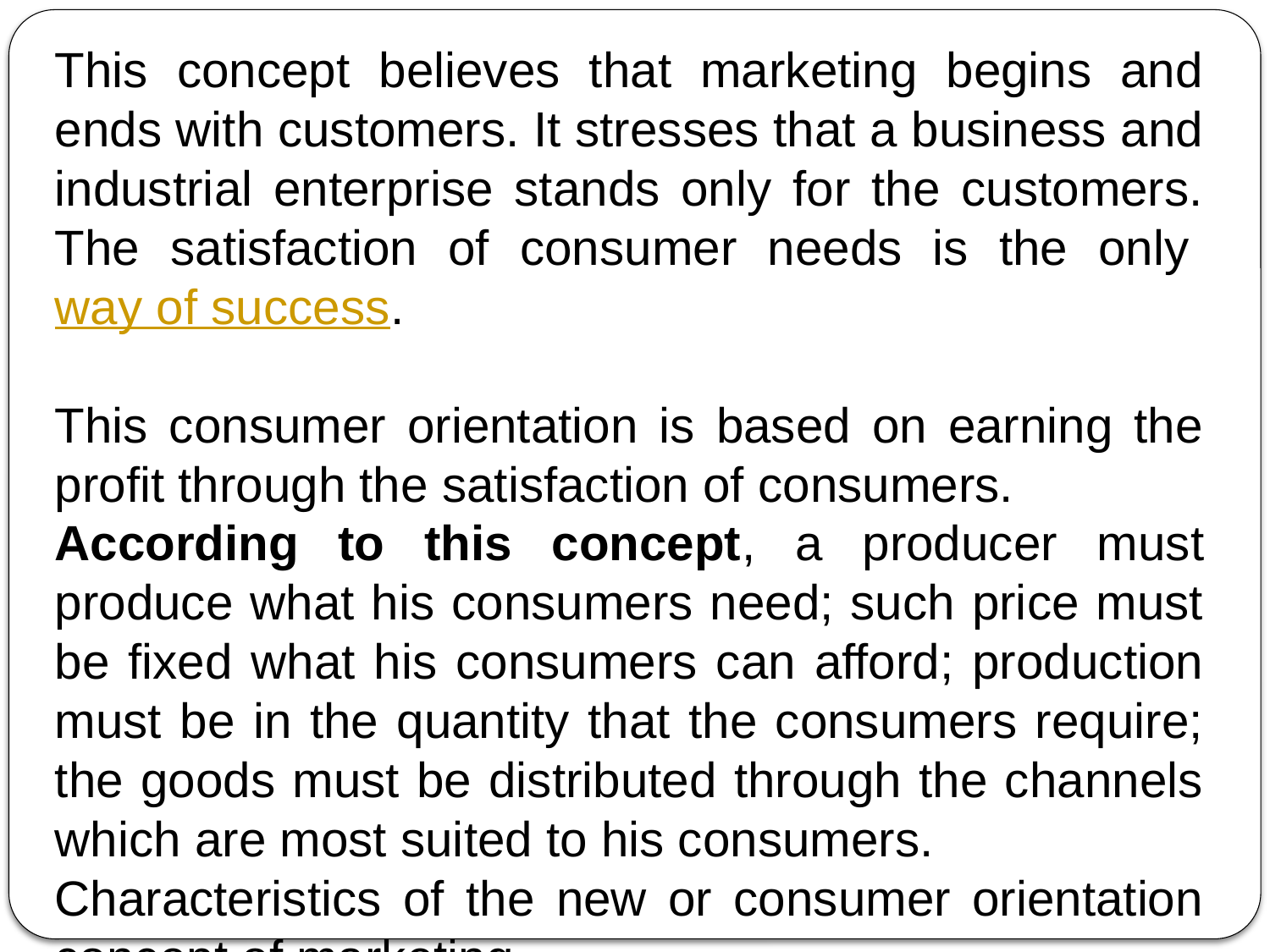

This concept believes that marketing begins and ends with customers. It stresses that a business and industrial enterprise stands only for the customers. The satisfaction of consumer needs is the only way of success.

This consumer orientation is based on earning the profit through the satisfaction of consumers.
According to this concept, a producer must produce what his consumers need; such price must be fixed what his consumers can afford; production must be in the quantity that the consumers require; the goods must be distributed through the channels which are most suited to his consumers.
Characteristics of the new or consumer orientation concept of marketing